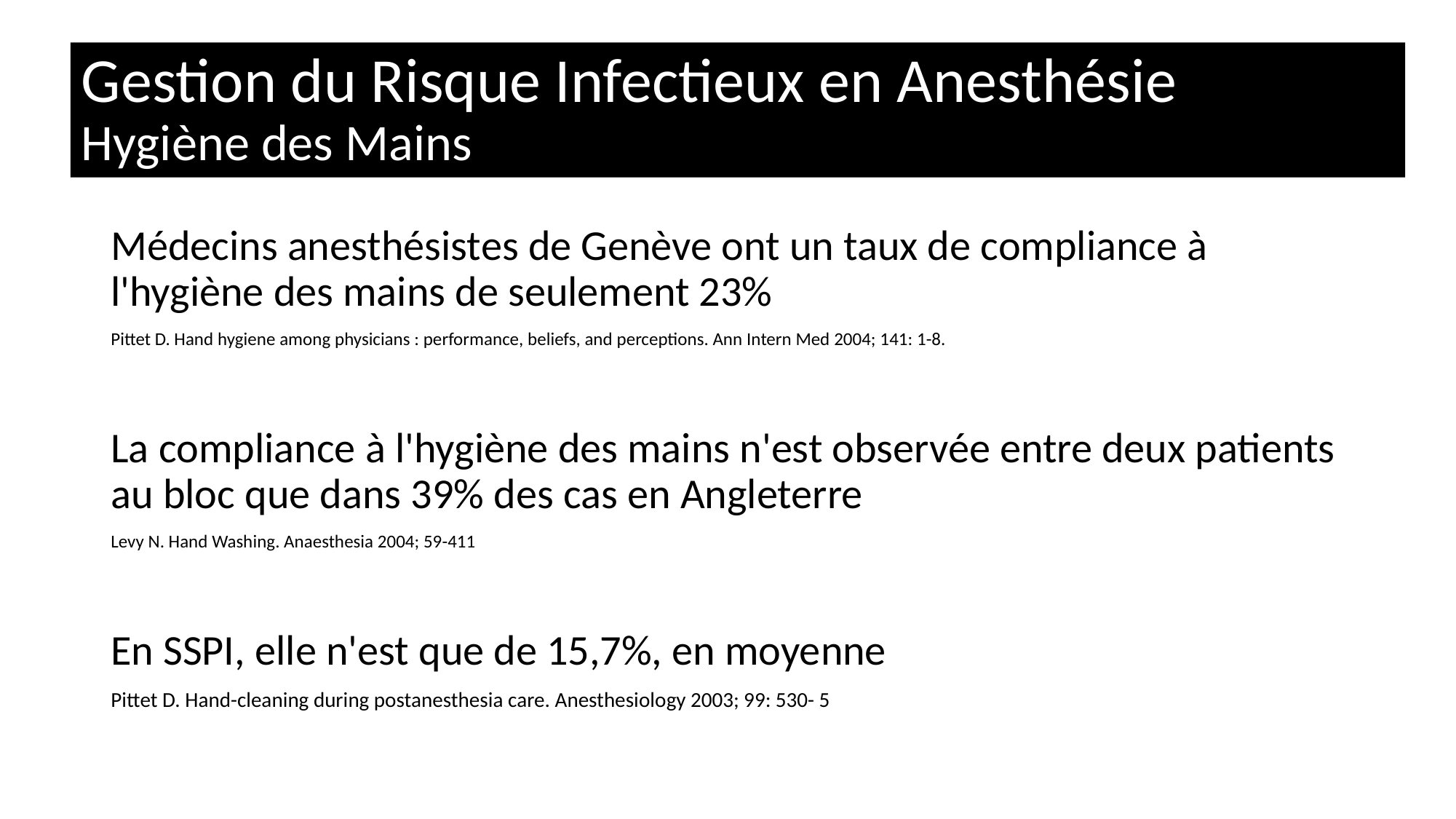

# Gestion du Risque Infectieux en Anesthésie Hygiène des Mains
Médecins anesthésistes de Genève ont un taux de compliance à l'hygiène des mains de seulement 23%
Pittet D. Hand hygiene among physicians : performance, beliefs, and perceptions. Ann Intern Med 2004; 141: 1-8.

La compliance à l'hygiène des mains n'est observée entre deux patients au bloc que dans 39% des cas en Angleterre
Levy N. Hand Washing. Anaesthesia 2004; 59-411

En SSPI, elle n'est que de 15,7%, en moyenne
Pittet D. Hand-cleaning during postanesthesia care. Anesthesiology 2003; 99: 530- 5